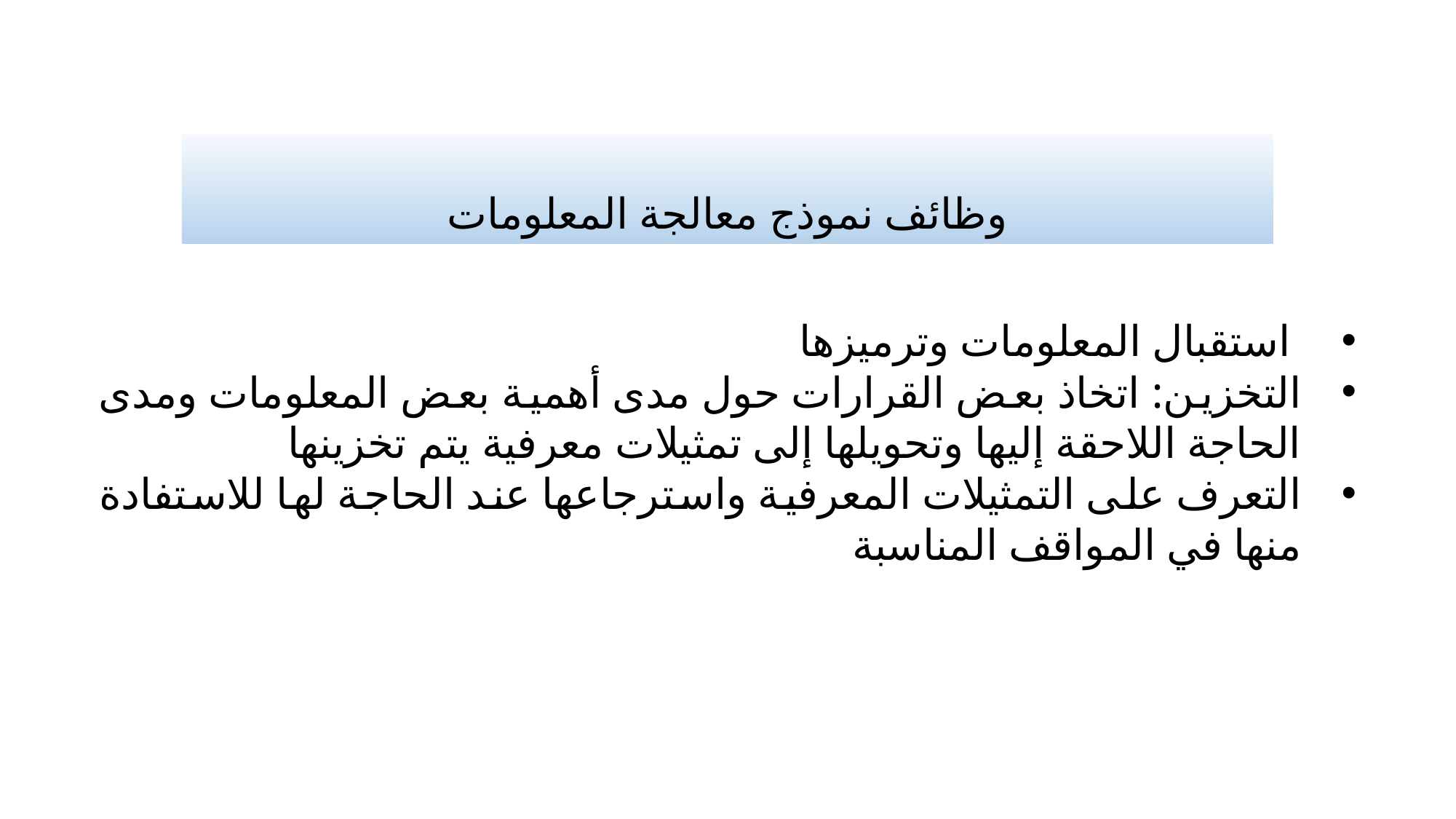

# وظائف نموذج معالجة المعلومات
 استقبال المعلومات وترميزها
التخزين: اتخاذ بعض القرارات حول مدى أهمية بعض المعلومات ومدى الحاجة اللاحقة إليها وتحويلها إلى تمثيلات معرفية يتم تخزينها
التعرف على التمثيلات المعرفية واسترجاعها عند الحاجة لها للاستفادة منها في المواقف المناسبة